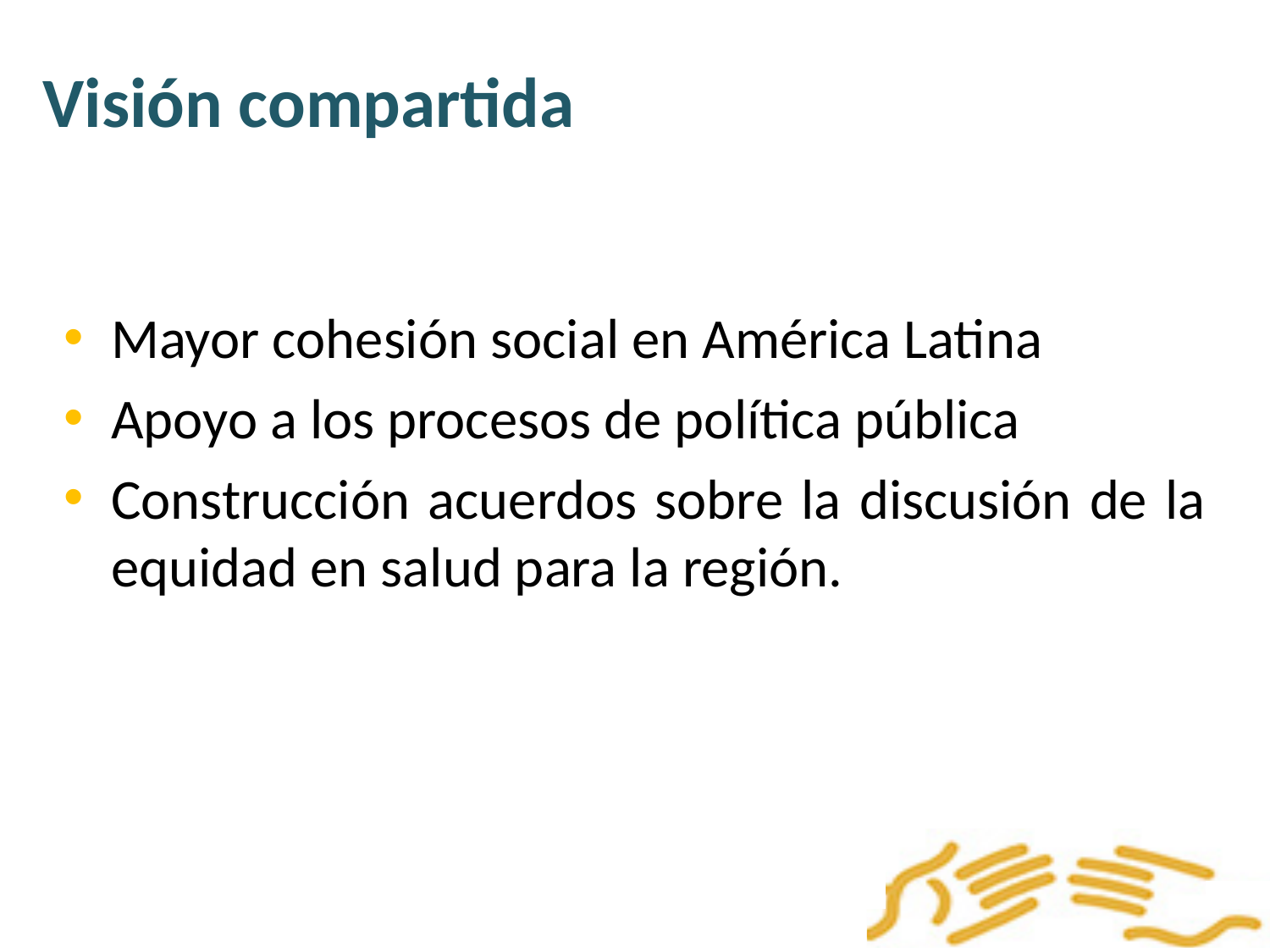

Visión compartida

Mayor cohesión social en América Latina
Apoyo a los procesos de política pública
Construcción acuerdos sobre la discusión de la equidad en salud para la región.